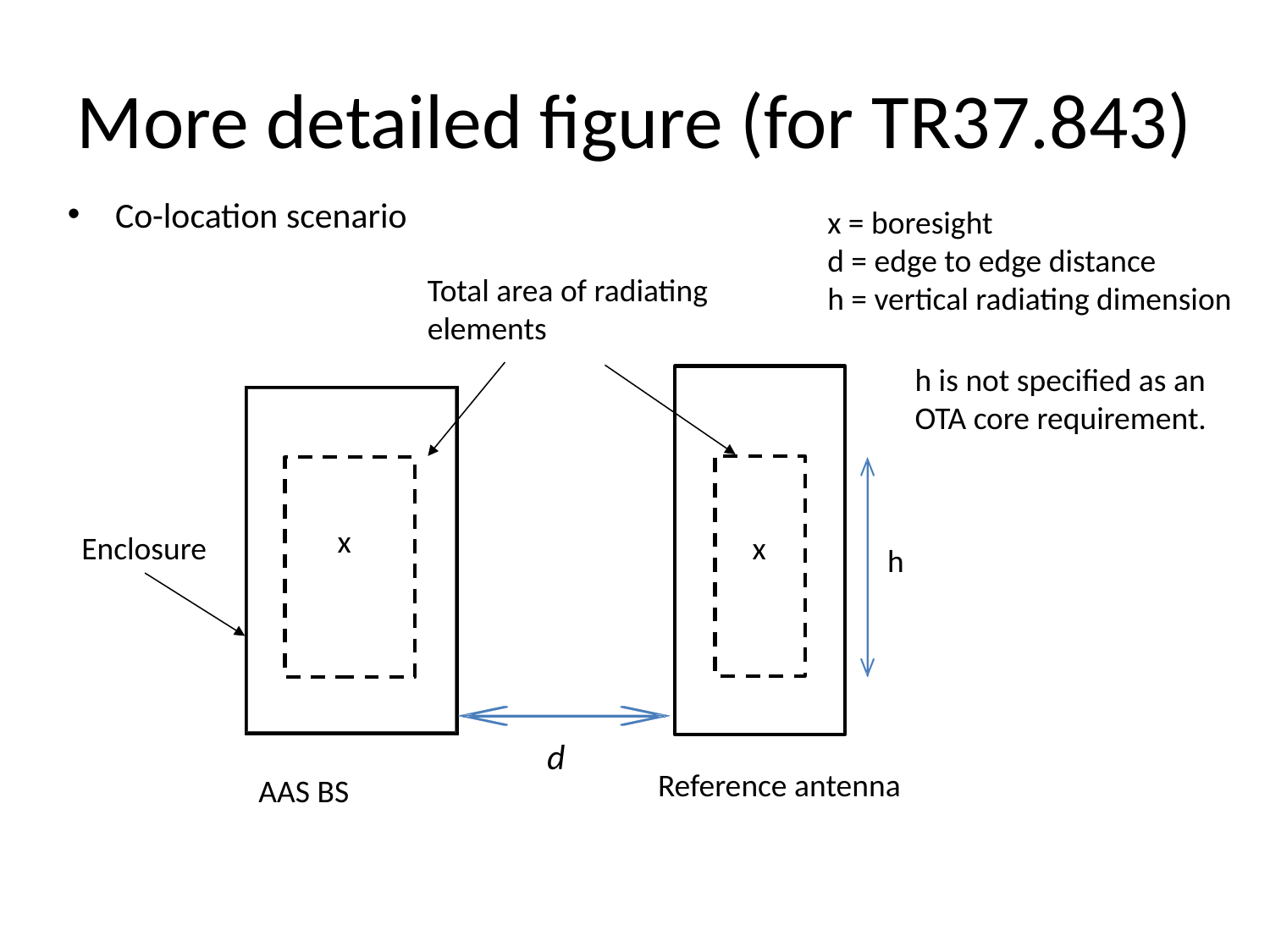

# More detailed figure (for TR37.843)
Co-location scenario
x = boresight
d = edge to edge distance
h = vertical radiating dimension

Total area of radiating elements
h is not specified as an OTA core requirement.

x
Enclosure
x
h

d
Reference antenna
AAS BS